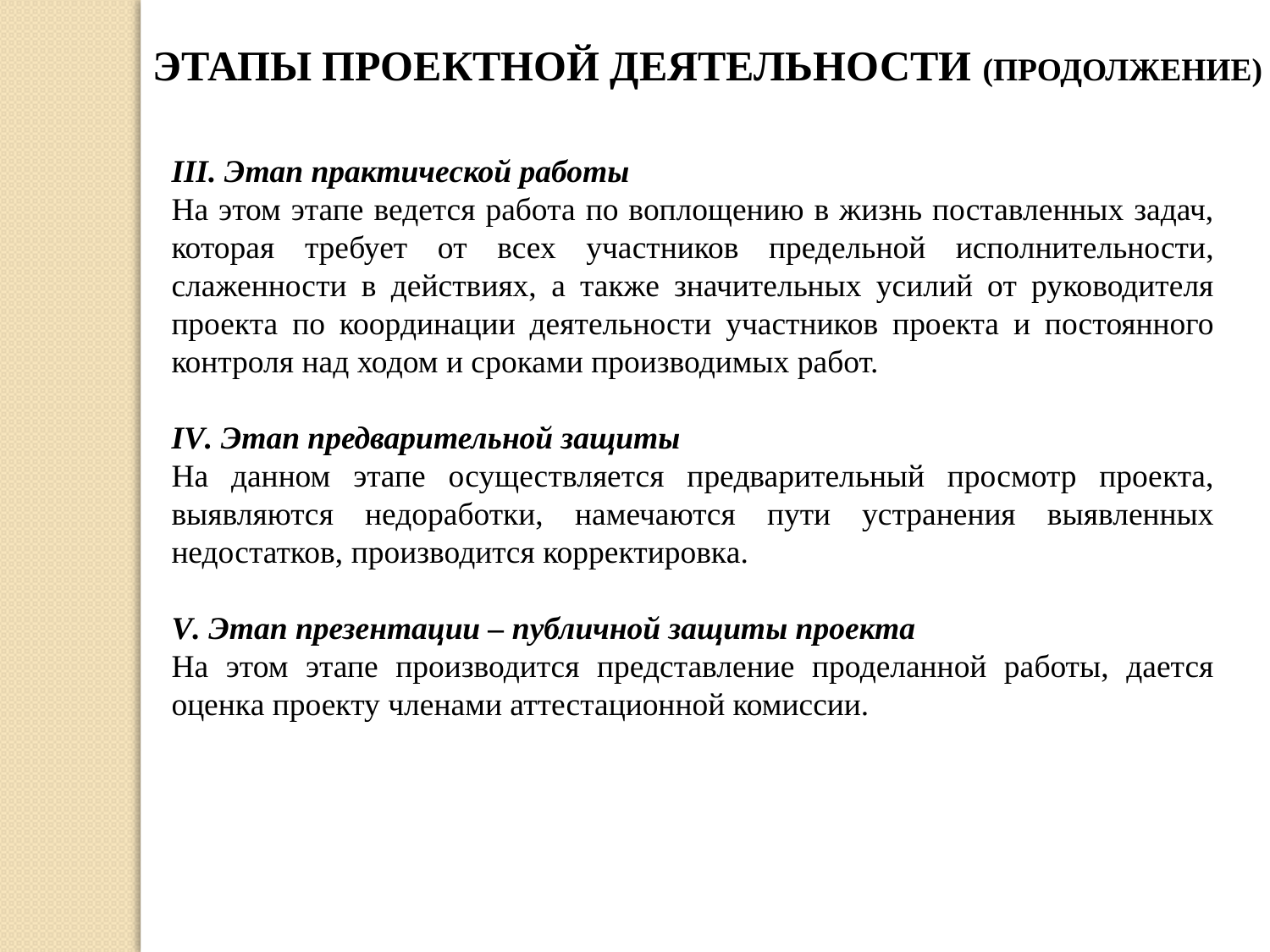

Этапы проектной деятельности (продолжение)
III. Этап практической работы
На этом этапе ведется работа по воплощению в жизнь поставленных задач, которая требует от всех участников предельной исполнительности, слаженности в действиях, а также значительных усилий от руководителя проекта по координации деятельности участников проекта и постоянного контроля над ходом и сроками производимых работ.

IV. Этап предварительной защиты
На данном этапе осуществляется предварительный просмотр проекта, выявляются недоработки, намечаются пути устранения выявленных недостатков, производится корректировка.

V. Этап презентации – публичной защиты проекта
На этом этапе производится представление проделанной работы, дается оценка проекту членами аттестационной комиссии.